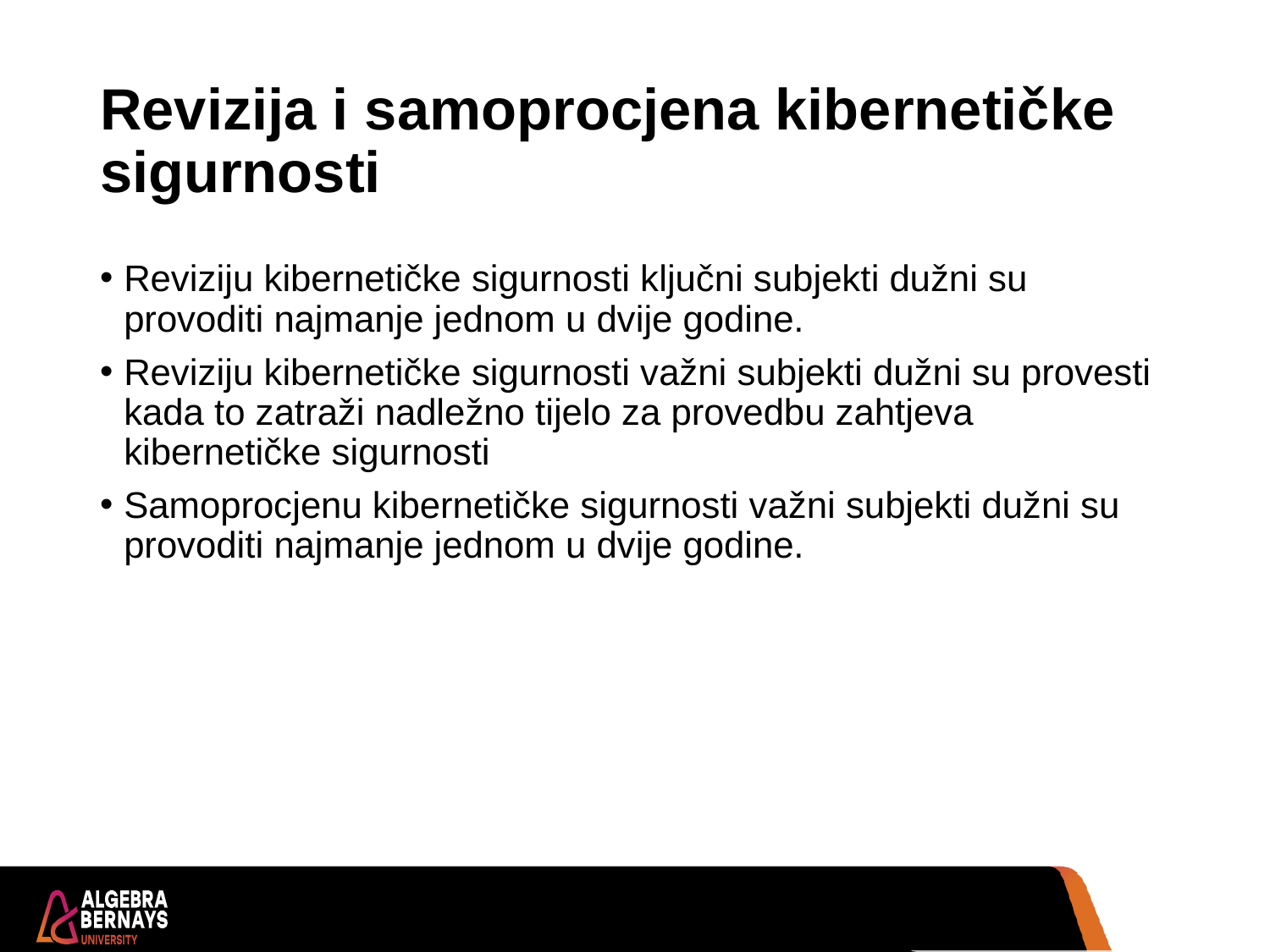

# Revizija i samoprocjena kibernetičke sigurnosti
Reviziju kibernetičke sigurnosti ključni subjekti dužni su provoditi najmanje jednom u dvije godine.
Reviziju kibernetičke sigurnosti važni subjekti dužni su provesti kada to zatraži nadležno tijelo za provedbu zahtjeva kibernetičke sigurnosti
Samoprocjenu kibernetičke sigurnosti važni subjekti dužni su provoditi najmanje jednom u dvije godine.